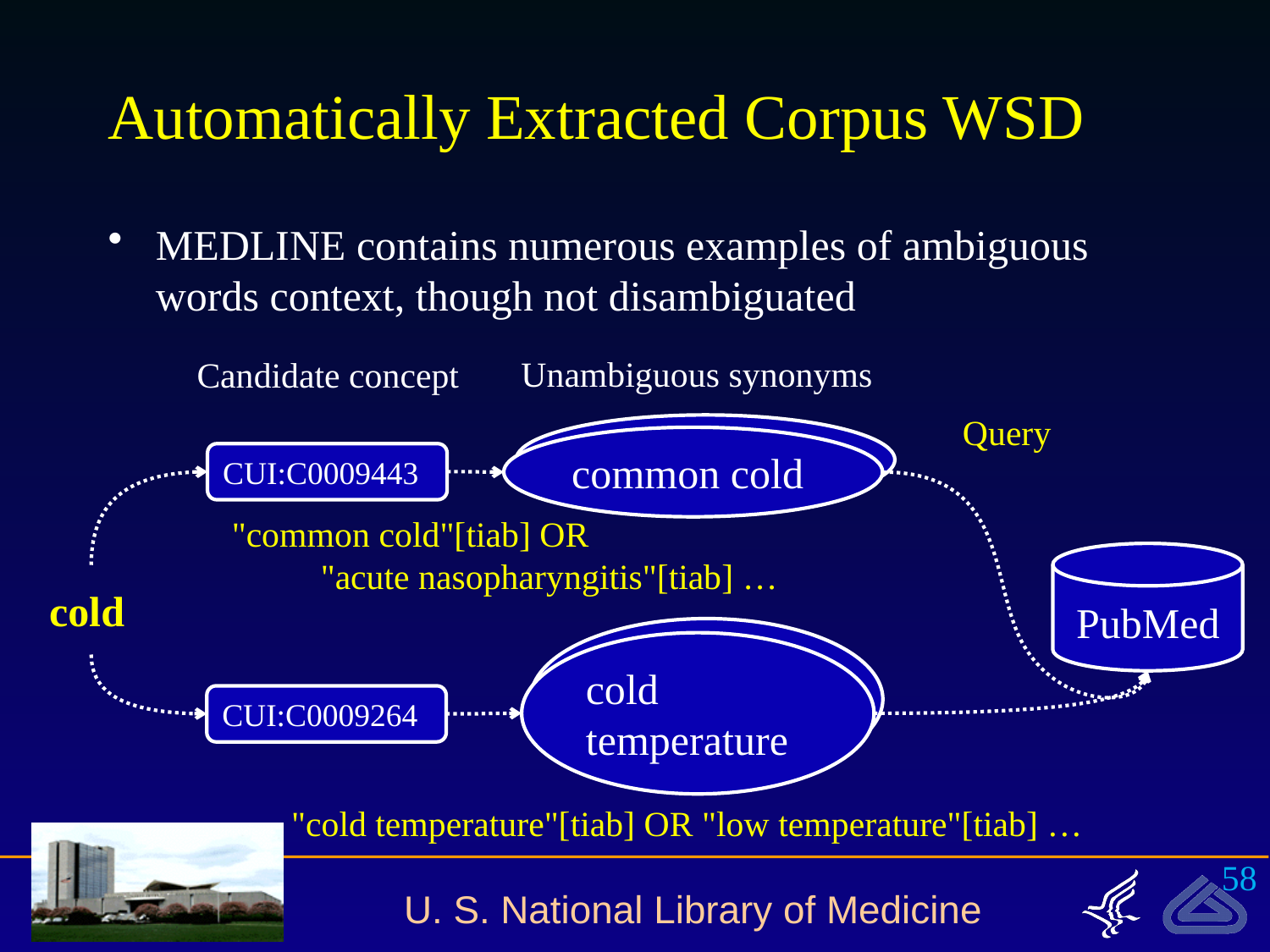

# Automatically Extracted Corpus WSD
MEDLINE contains numerous examples of ambiguous words context, though not disambiguated

Unambiguous synonyms
Candidate concept
Query
common cold
common cold
CUI:C0009443
"common cold"[tiab] OR
          "acute nasopharyngitis"[tiab] …

cold
PubMed
cold temperature
cold temperature
CUI:C0009264
"cold temperature"[tiab] OR "low temperature"[tiab] …
58